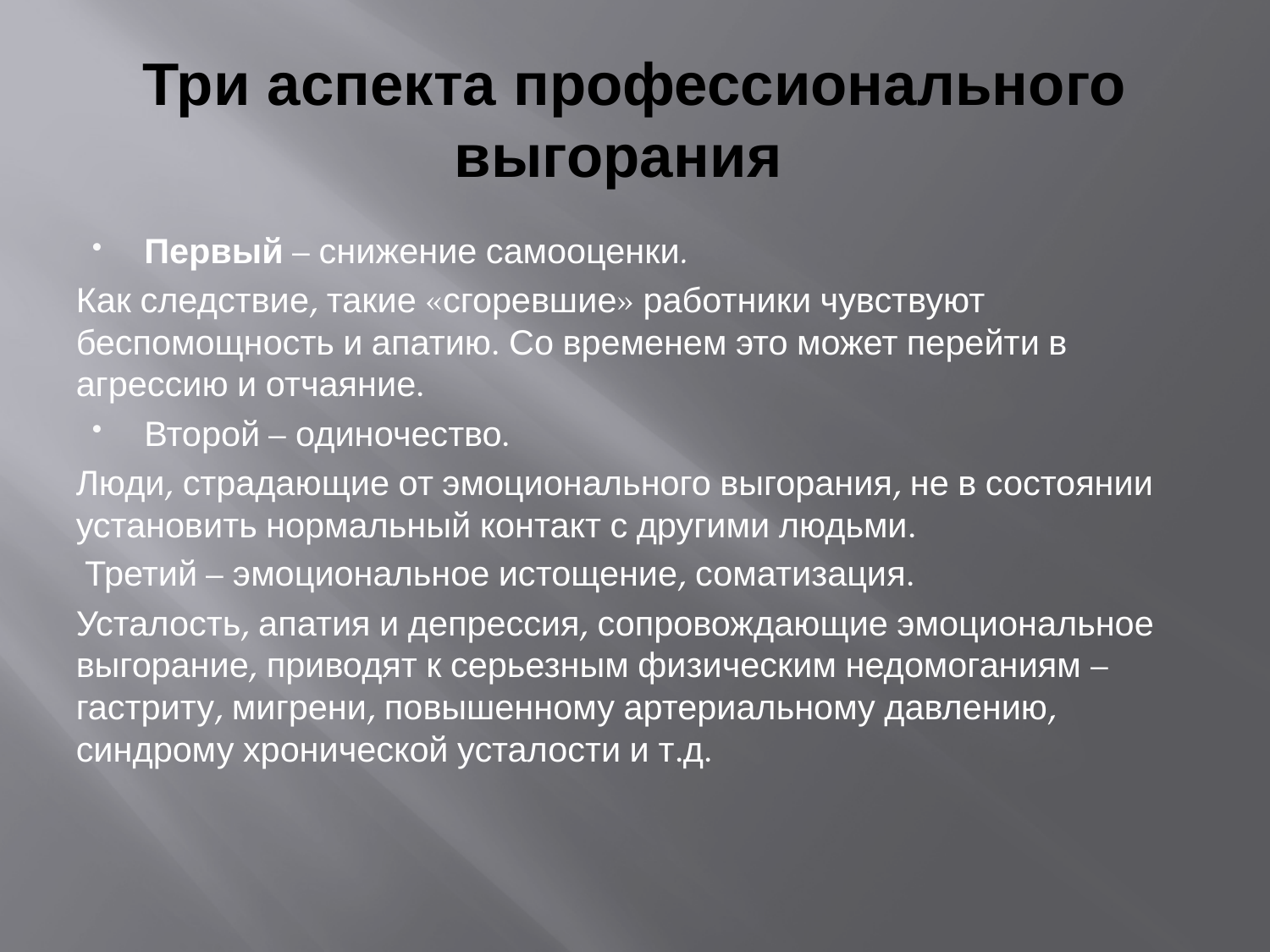

# Три аспекта профессионального выгорания
Первый – снижение самооценки.
Как следствие, такие «сгоревшие» работники чувствуют беспомощность и апатию. Со временем это может перейти в агрессию и отчаяние.
Второй – одиночество.
Люди, страдающие от эмоционального выгорания, не в состоянии установить нормальный контакт с другими людьми.
 Третий – эмоциональное истощение, соматизация.
Усталость, апатия и депрессия, сопровождающие эмоциональное выгорание, приводят к серьезным физическим недомоганиям – гастриту, мигрени, повышенному артериальному давлению, синдрому хронической усталости и т.д.